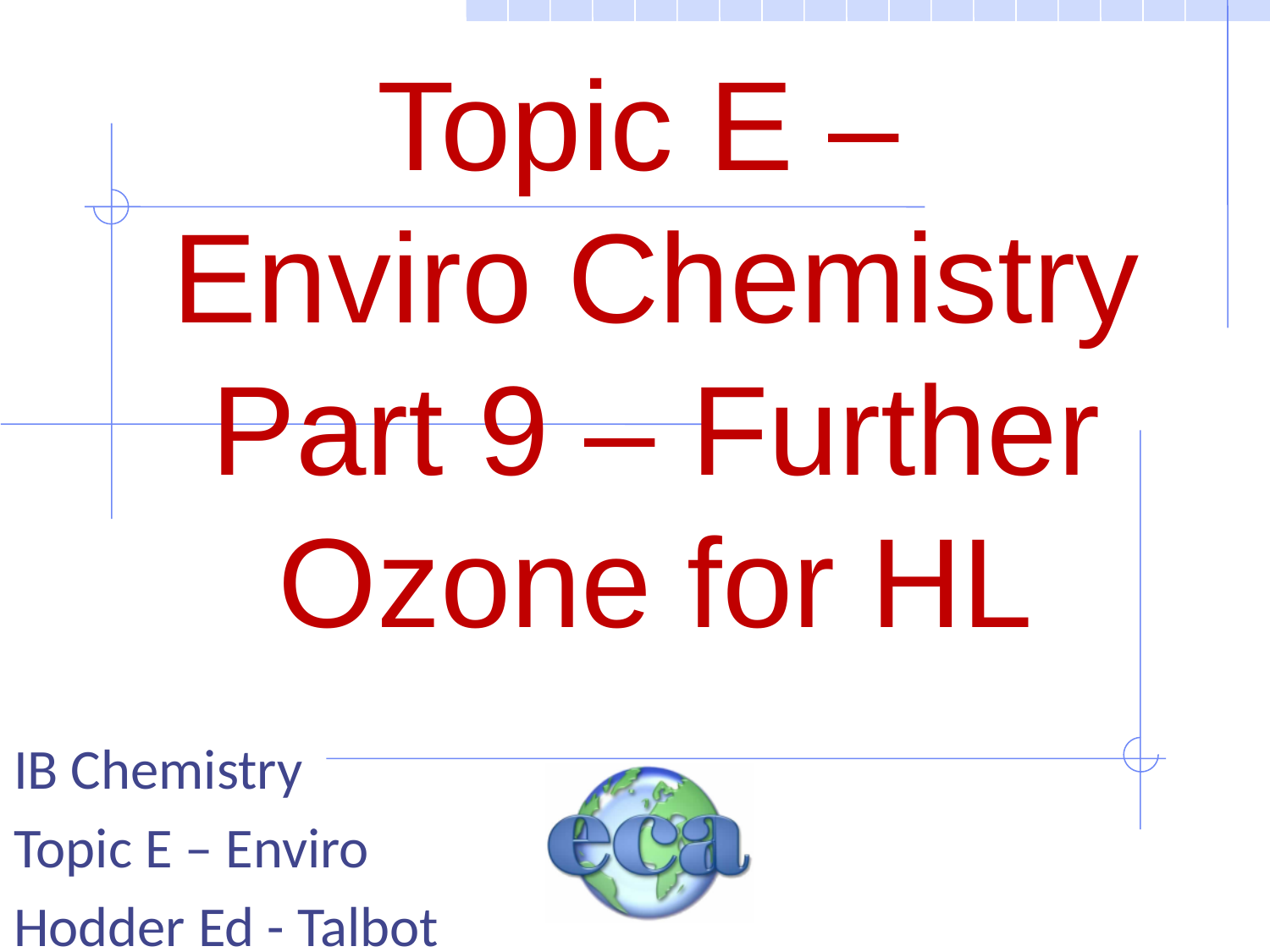

# Topic E – Enviro Chemistry Part 9 – Further Ozone for HL
IB Chemistry
Topic E – Enviro
Hodder Ed - Talbot